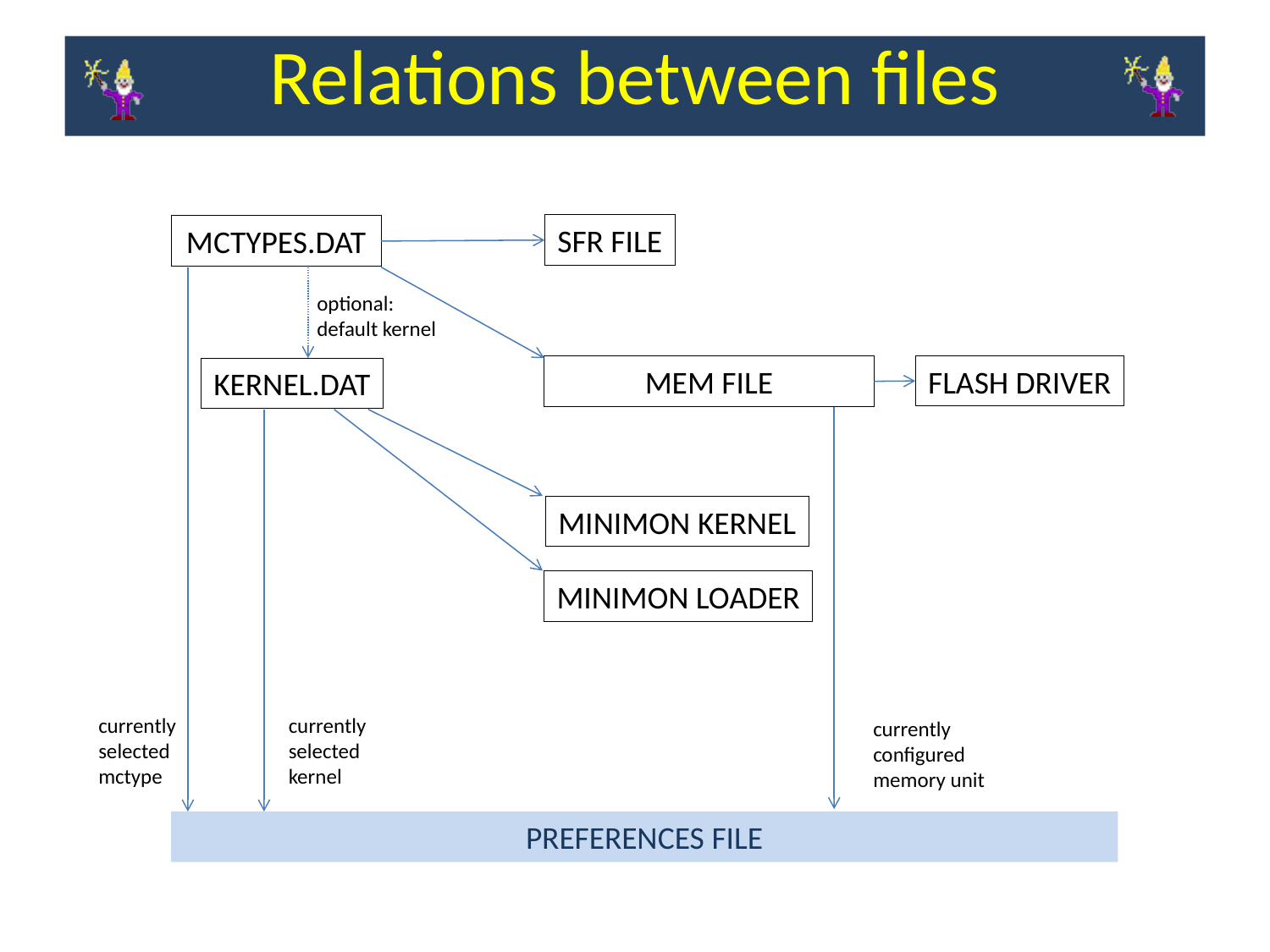

Relations between files
SFR FILE
MCTYPES.DAT
optional:
default kernel
FLASH DRIVER
MEM FILE
KERNEL.DAT
MINIMON KERNEL
MINIMON LOADER
currently
selected
kernel
currently
selected
mctype
currently
configured
memory unit
PREFERENCES FILE